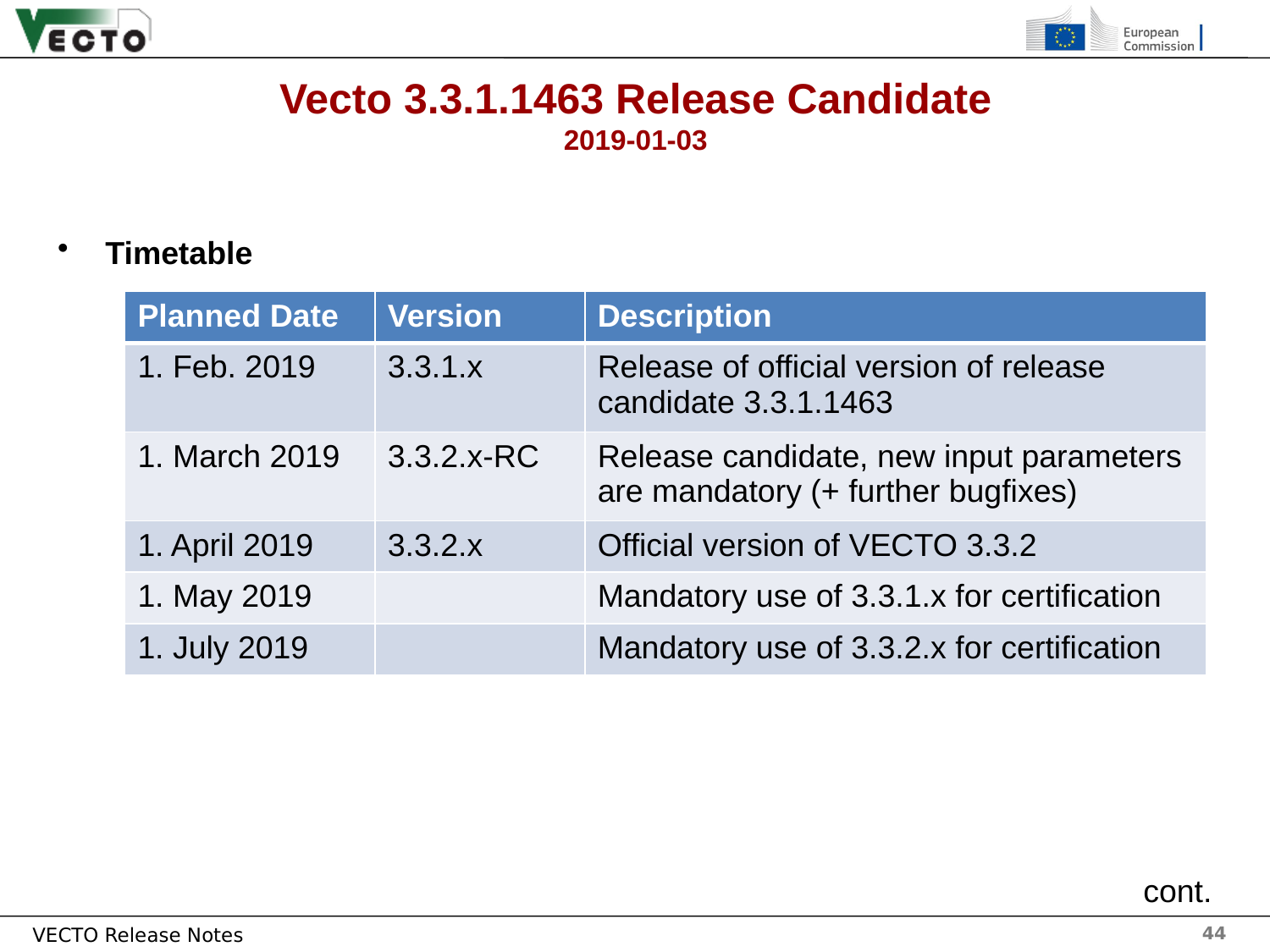

# Vecto 3.3.1.1463 Release Candidate 2019-01-03
Timetable
| Planned Date | Version | Description |
| --- | --- | --- |
| 1. Feb. 2019 | 3.3.1.x | Release of official version of release candidate 3.3.1.1463 |
| 1. March 2019 | 3.3.2.x-RC | Release candidate, new input parameters are mandatory (+ further bugfixes) |
| 1. April 2019 | 3.3.2.x | Official version of VECTO 3.3.2 |
| 1. May 2019 |  | Mandatory use of 3.3.1.x for certification |
| 1. July 2019 |  | Mandatory use of 3.3.2.x for certification |
cont.